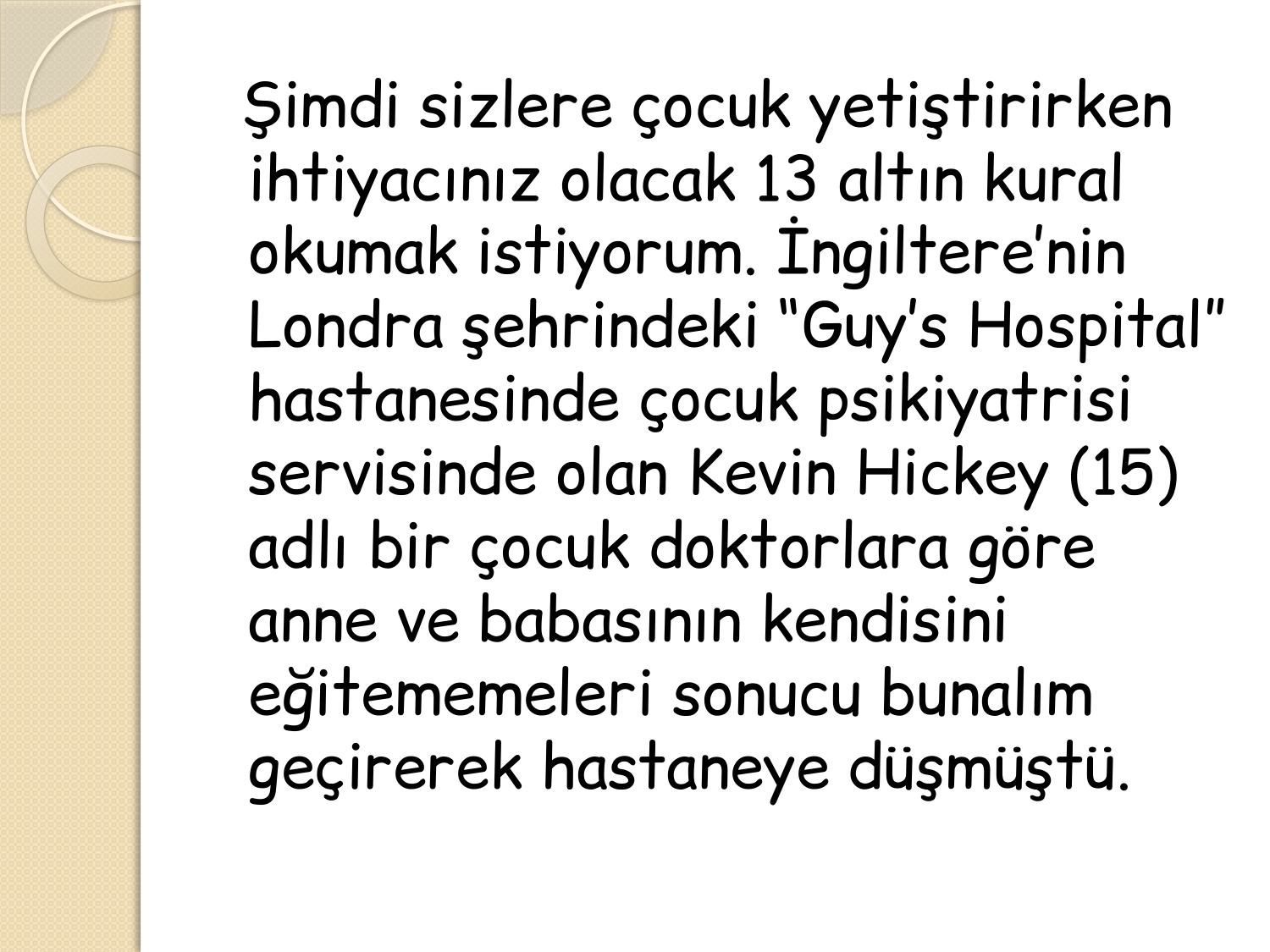

# Şimdi sizlere çocuk yetiştirirken ihtiyacınız olacak 13 altın kural okumak istiyorum. İngiltere’nin Londra şehrindeki “Guy’s Hospital” hastanesinde çocuk psikiyatrisi servisinde olan Kevin Hickey (15) adlı bir çocuk doktorlara göre anne ve babasının kendisini eğitememeleri sonucu bunalım geçirerek hastaneye düşmüştü.